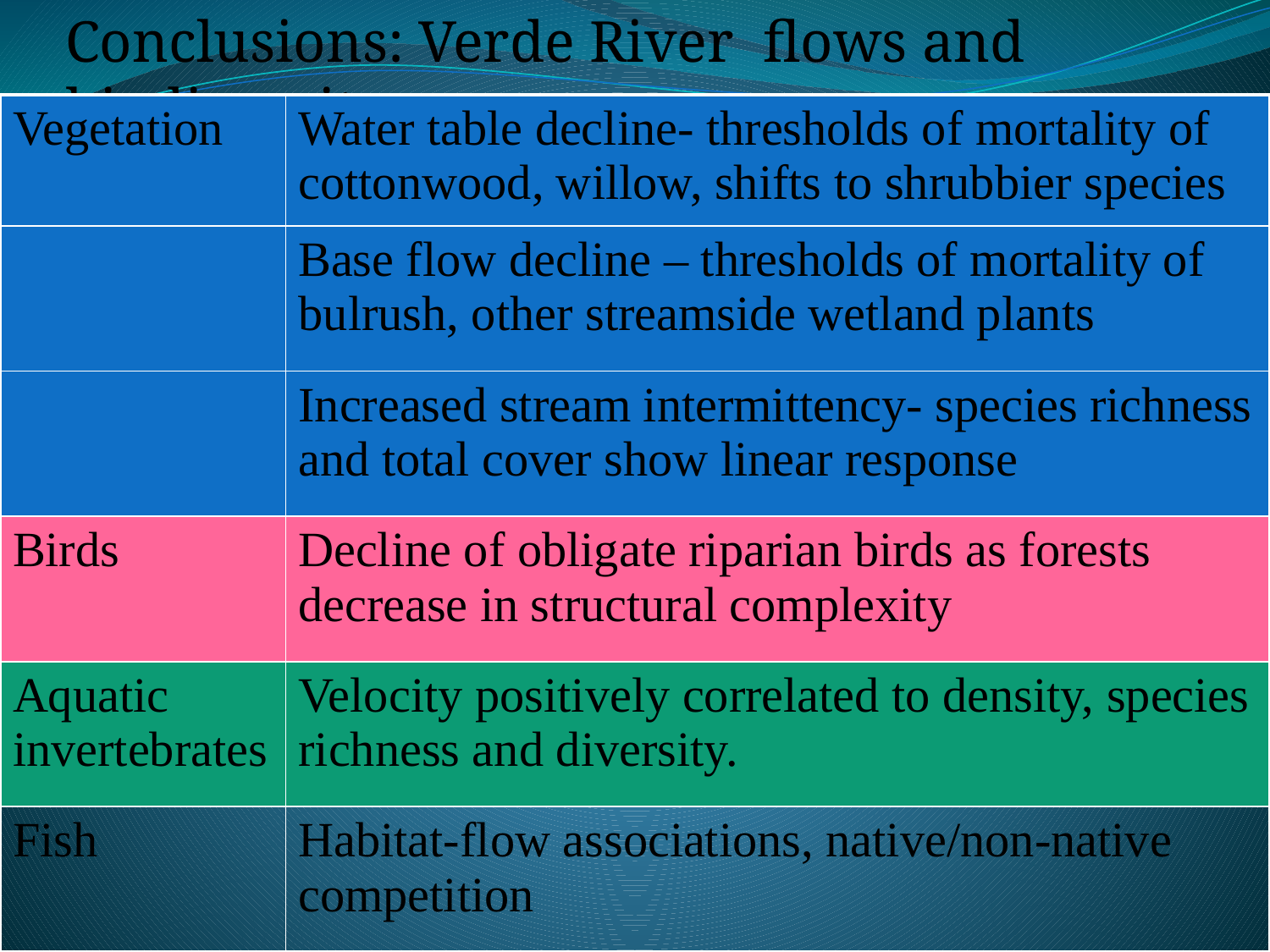

Conclusions: Verde River  flows and biodiversity
| Vegetation | Water table decline- thresholds of mortality of cottonwood, willow, shifts to shrubbier species |
| --- | --- |
|  | Base flow decline – thresholds of mortality of bulrush, other streamside wetland plants |
|  | Increased stream intermittency- species richness and total cover show linear response |
| Birds | Decline of obligate riparian birds as forests decrease in structural complexity |
| Aquatic invertebrates | Velocity positively correlated to density, species richness and diversity. |
| Fish | Habitat-flow associations, native/non-native competition |